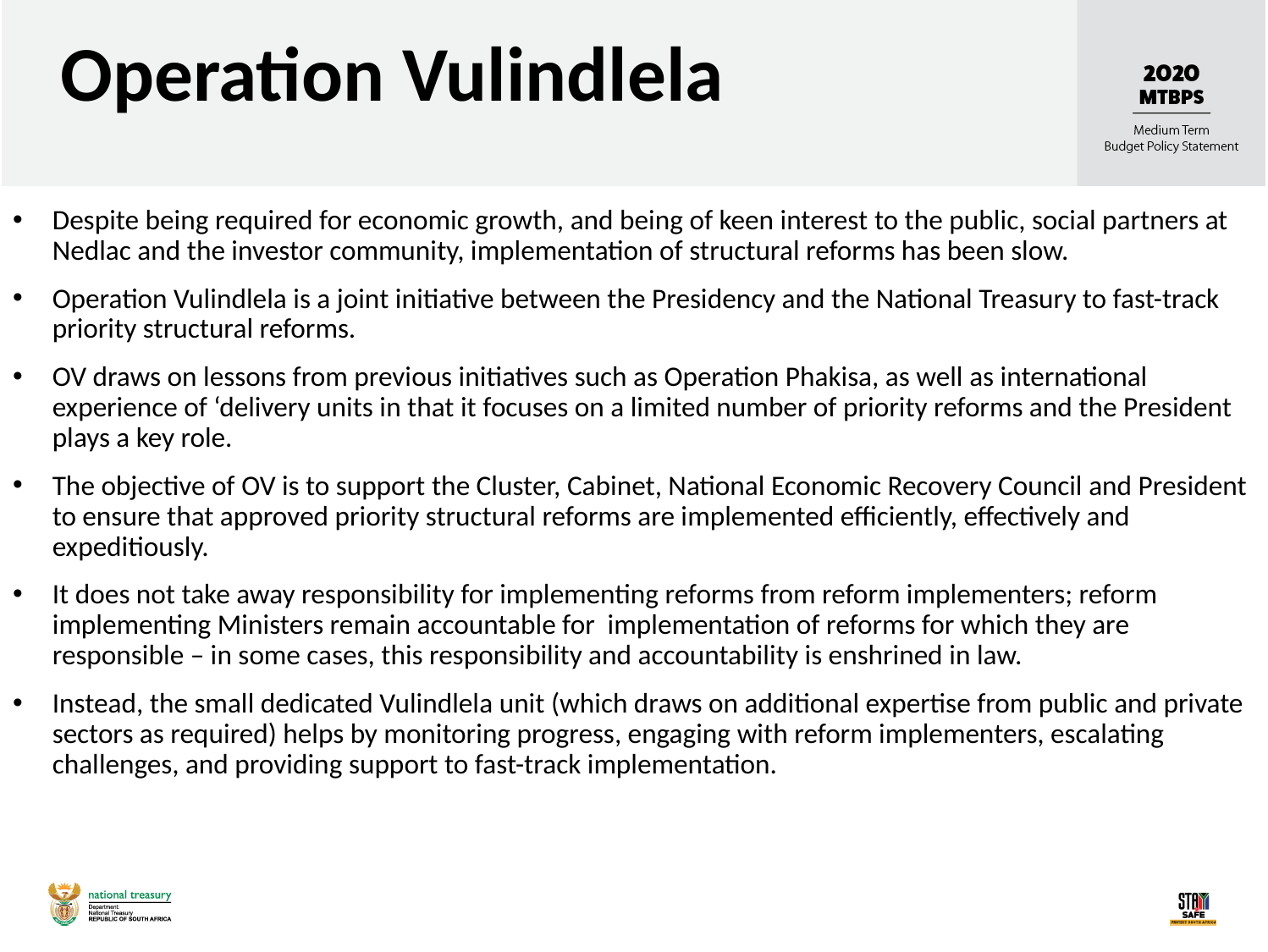

# Operation Vulindlela
Despite being required for economic growth, and being of keen interest to the public, social partners at Nedlac and the investor community, implementation of structural reforms has been slow.
Operation Vulindlela is a joint initiative between the Presidency and the National Treasury to fast-track priority structural reforms.
OV draws on lessons from previous initiatives such as Operation Phakisa, as well as international experience of ‘delivery units in that it focuses on a limited number of priority reforms and the President plays a key role.
The objective of OV is to support the Cluster, Cabinet, National Economic Recovery Council and President to ensure that approved priority structural reforms are implemented efficiently, effectively and expeditiously.
It does not take away responsibility for implementing reforms from reform implementers; reform implementing Ministers remain accountable for  implementation of reforms for which they are responsible – in some cases, this responsibility and accountability is enshrined in law.
Instead, the small dedicated Vulindlela unit (which draws on additional expertise from public and private sectors as required) helps by monitoring progress, engaging with reform implementers, escalating challenges, and providing support to fast-track implementation.